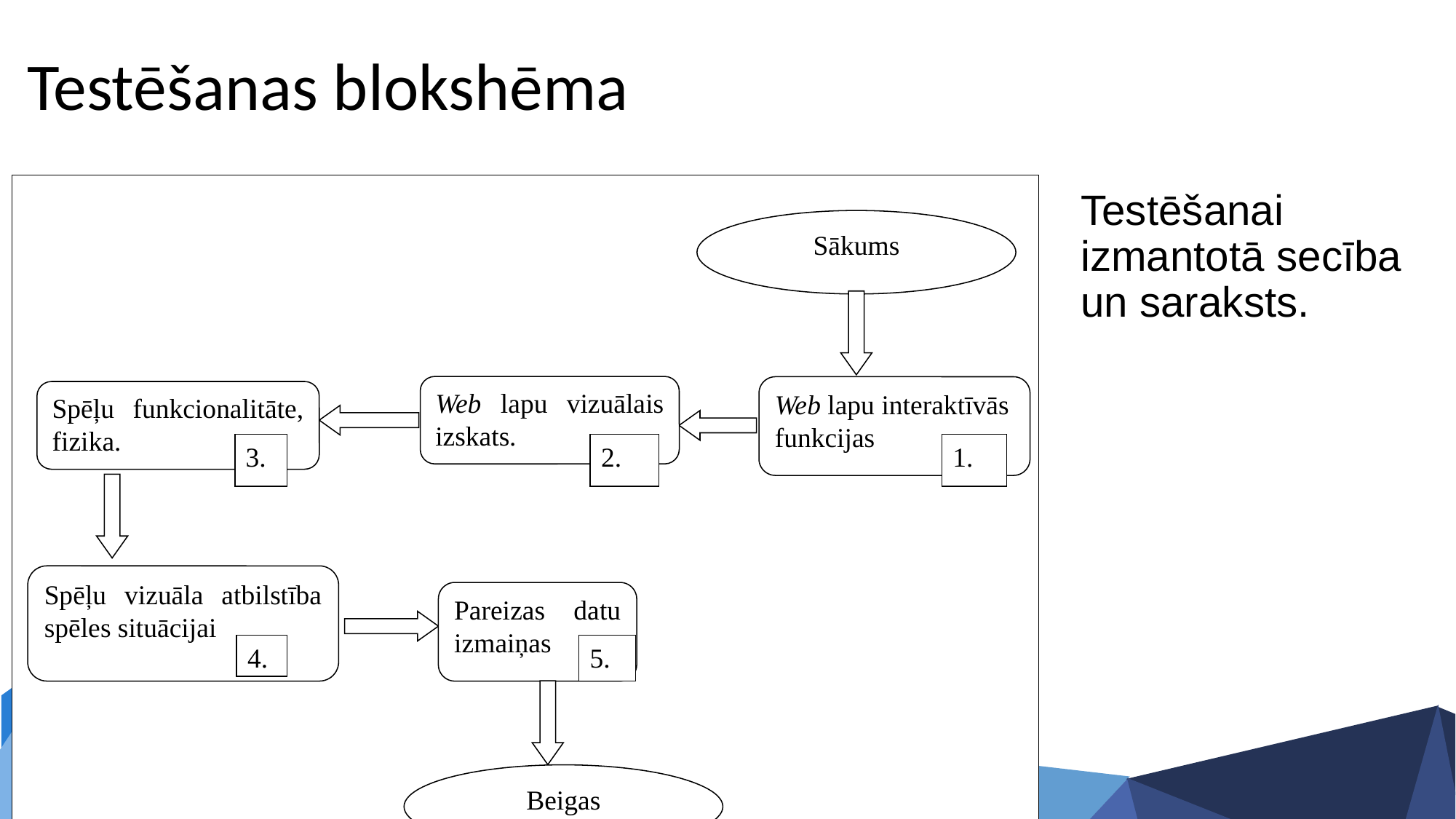

# Testēšanas blokshēma

Sākums

Web lapu vizuālais izskats.

Web lapu interaktīvās
funkcijas
Spēļu funkcionalitāte, fizika.

3.
2.
1.

Spēļu vizuāla atbilstība spēles situācijai

Pareizas datu izmaiņas

4.
5.

Beigas
Testēšanai izmantotā secība un saraksts.

16